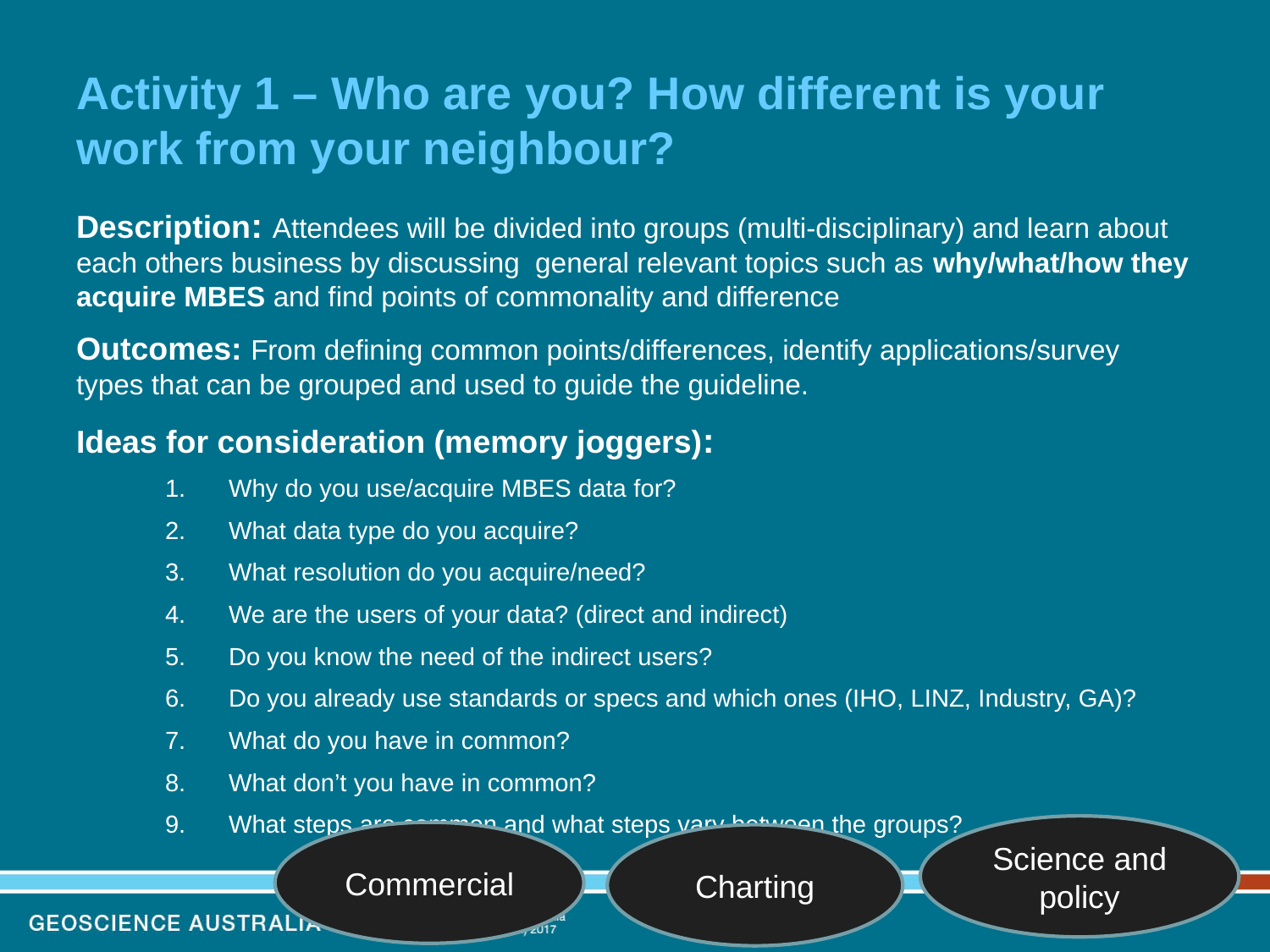

# Activity 1 – Who are you? How different is your work from your neighbour?
Description: Attendees will be divided into groups (multi-disciplinary) and learn about each others business by discussing  general relevant topics such as why/what/how they acquire MBES and find points of commonality and difference
Outcomes: From defining common points/differences, identify applications/survey types that can be grouped and used to guide the guideline.
Ideas for consideration (memory joggers):
Why do you use/acquire MBES data for?
What data type do you acquire?
What resolution do you acquire/need?
We are the users of your data? (direct and indirect)
Do you know the need of the indirect users?
Do you already use standards or specs and which ones (IHO, LINZ, Industry, GA)?
What do you have in common?
What don’t you have in common?
What steps are common and what steps vary between the groups?
Science and policy
Commercial
Charting